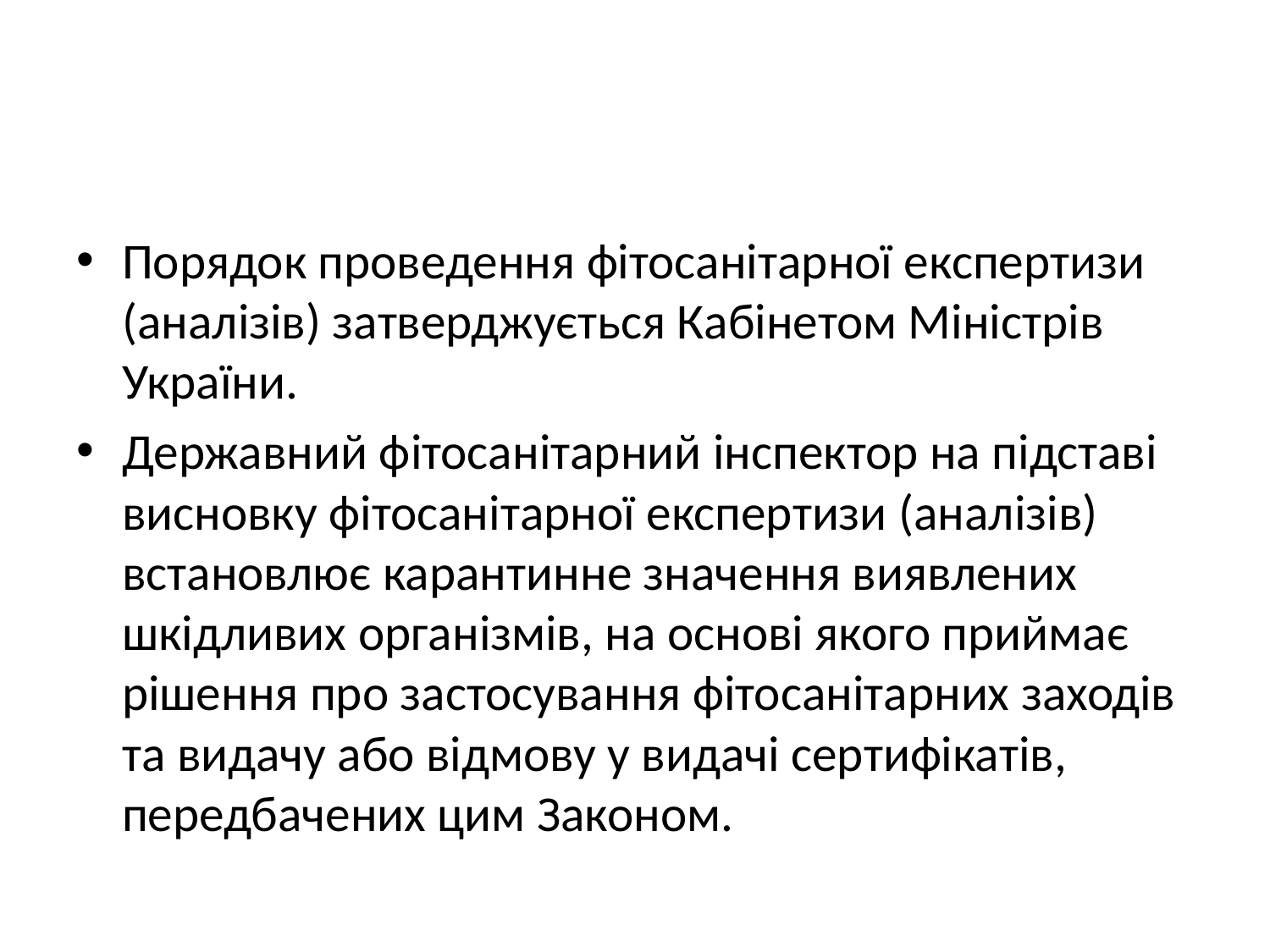

#
Порядок проведення фітосанітарної експертизи (аналізів) затверджується Кабінетом Міністрів України.
Державний фітосанітарний інспектор на підставі висновку фітосанітарної експертизи (аналізів) встановлює карантинне значення виявлених шкідливих організмів, на основі якого приймає рішення про застосування фітосанітарних заходів та видачу або відмову у видачі сертифікатів, передбачених цим Законом.